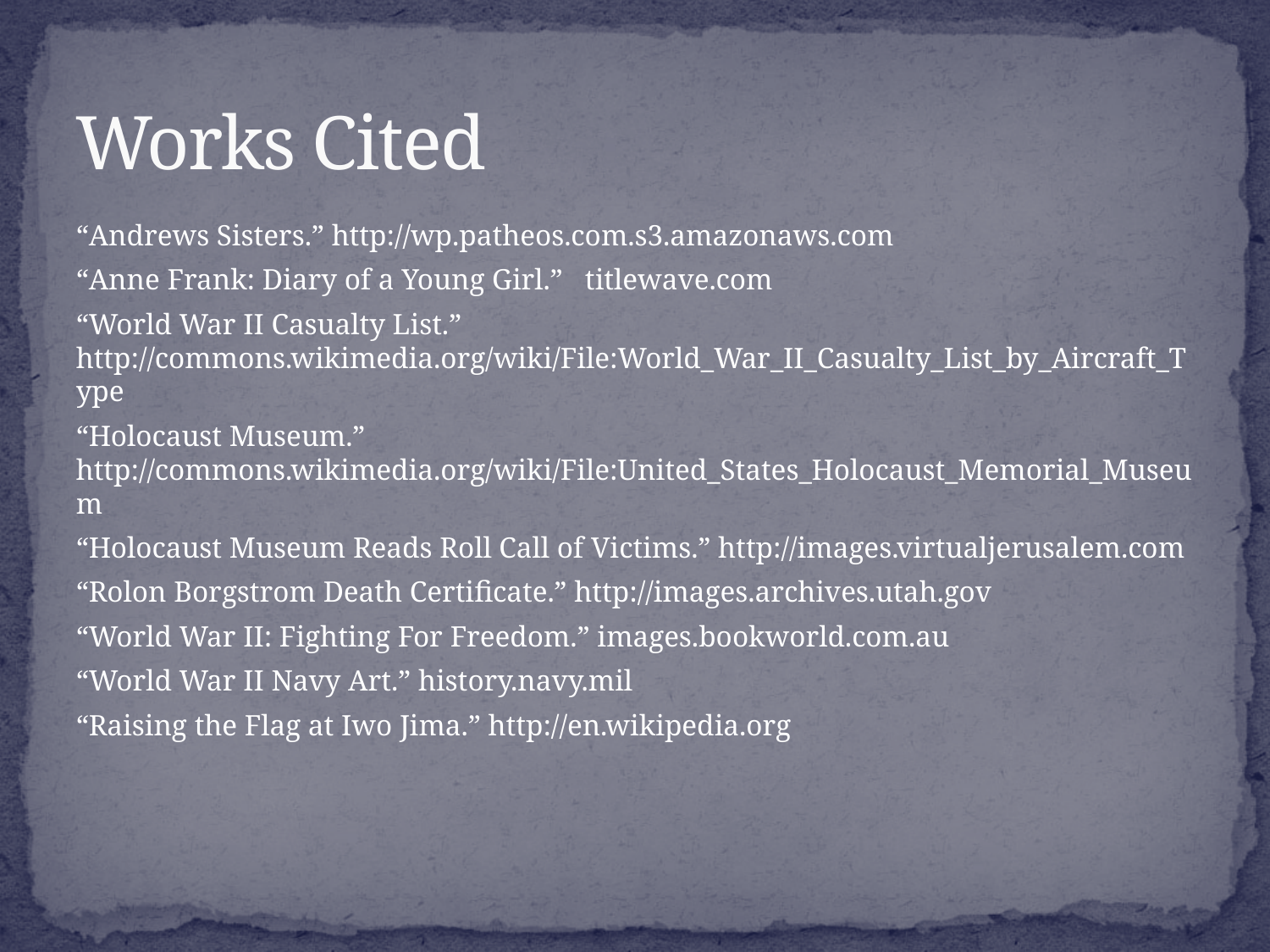

# Works Cited
“Andrews Sisters.” http://wp.patheos.com.s3.amazonaws.com
“Anne Frank: Diary of a Young Girl.”   titlewave.com
“World War II Casualty List.”      http://commons.wikimedia.org/wiki/File:World_War_II_Casualty_List_by_Aircraft_Type
“Holocaust Museum.” http://commons.wikimedia.org/wiki/File:United_States_Holocaust_Memorial_Museum
“Holocaust Museum Reads Roll Call of Victims.” http://images.virtualjerusalem.com
“Rolon Borgstrom Death Certificate.” http://images.archives.utah.gov
“World War II: Fighting For Freedom.” images.bookworld.com.au
“World War II Navy Art.” history.navy.mil
“Raising the Flag at Iwo Jima.” http://en.wikipedia.org